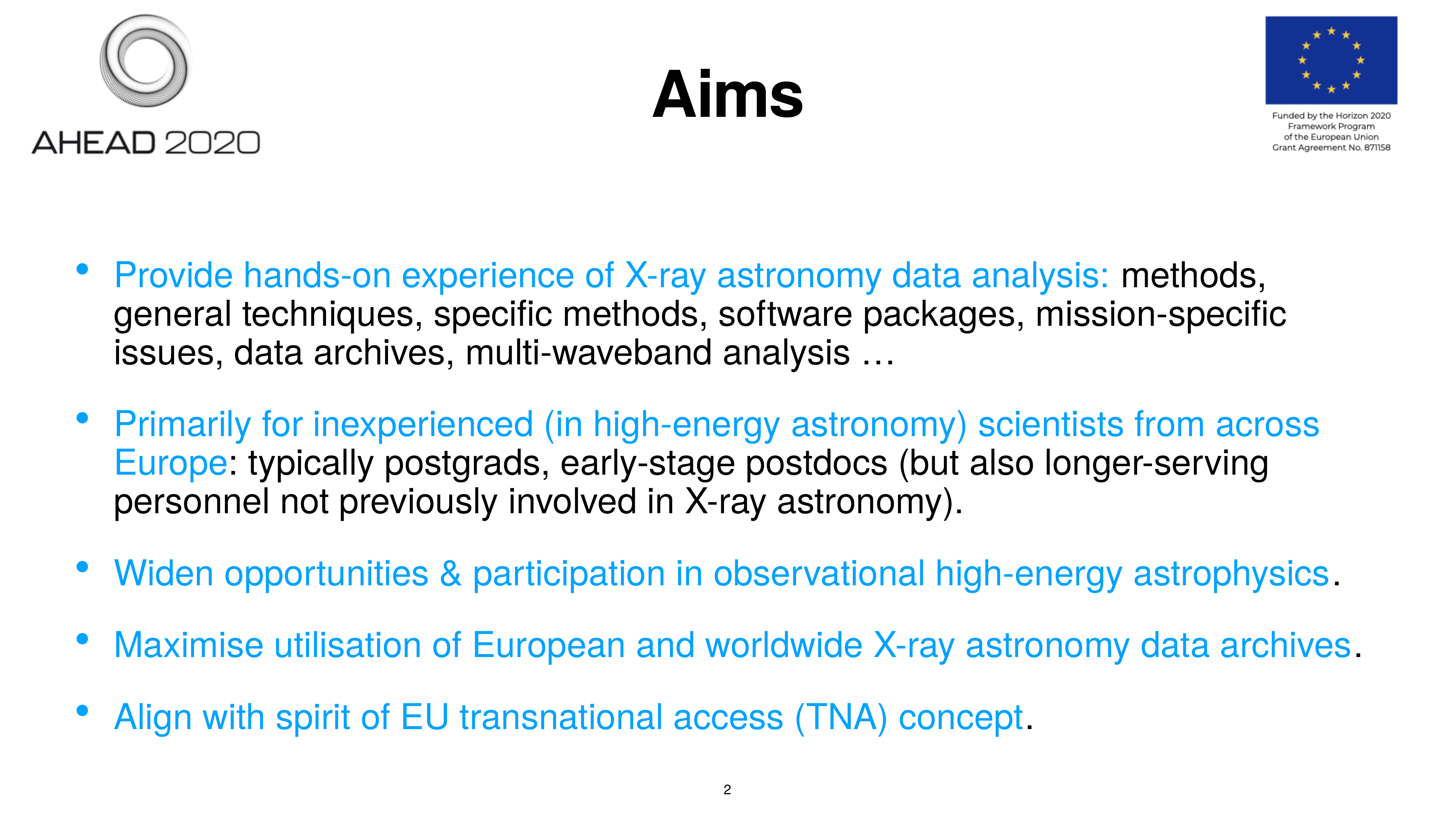

# Aims
Provide hands-on experience of X-ray astronomy data analysis: methods, general techniques, specific methods, software packages, mission-specific issues, data archives, multi-waveband analysis …
Primarily for inexperienced (in high-energy astronomy) scientists from across Europe: typically postgrads, early-stage postdocs (but also longer-serving personnel not previously involved in X-ray astronomy).
Widen opportunities & participation in observational high-energy astrophysics.
Maximise utilisation of European and worldwide X-ray astronomy data archives.
Align with spirit of EU transnational access (TNA) concept.

2